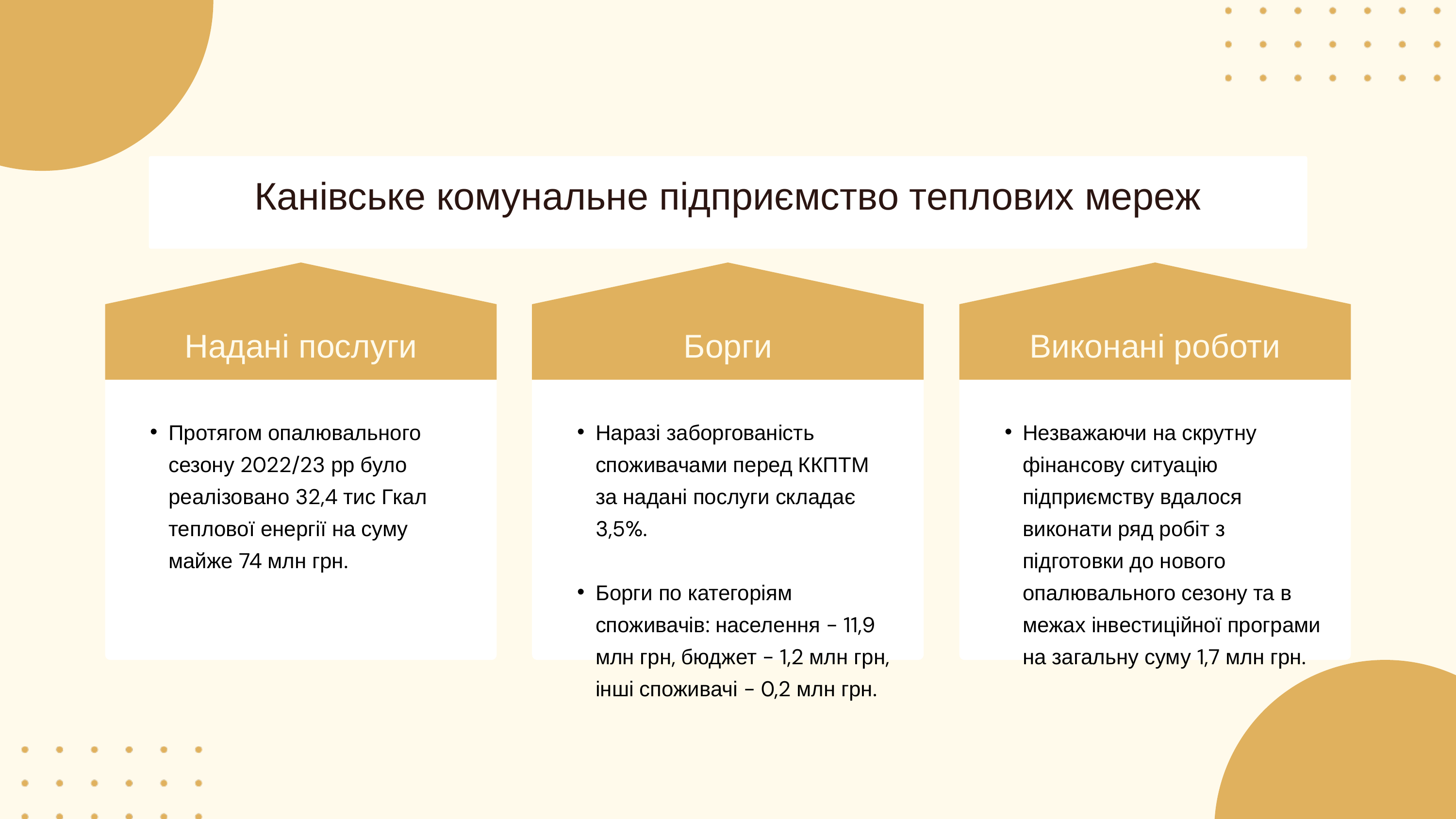

Канівське комунальне підприємство теплових мереж

Надані послуги
Борги
Виконані роботи

Протягом опалювального сезону 2022/23 рр було реалізовано 32,4 тис Гкал теплової енергії на суму майже 74 млн грн.
Наразі заборгованість споживачами перед ККПТМ за надані послуги складає 3,5%.

Борги по категоріям споживачів: населення - 11,9 млн грн, бюджет - 1,2 млн грн, інші споживачі - 0,2 млн грн.
Незважаючи на скрутну фінансову ситуацію підприємству вдалося виконати ряд робіт з підготовки до нового опалювального сезону та в межах інвестиційної програми на загальну суму 1,7 млн грн.